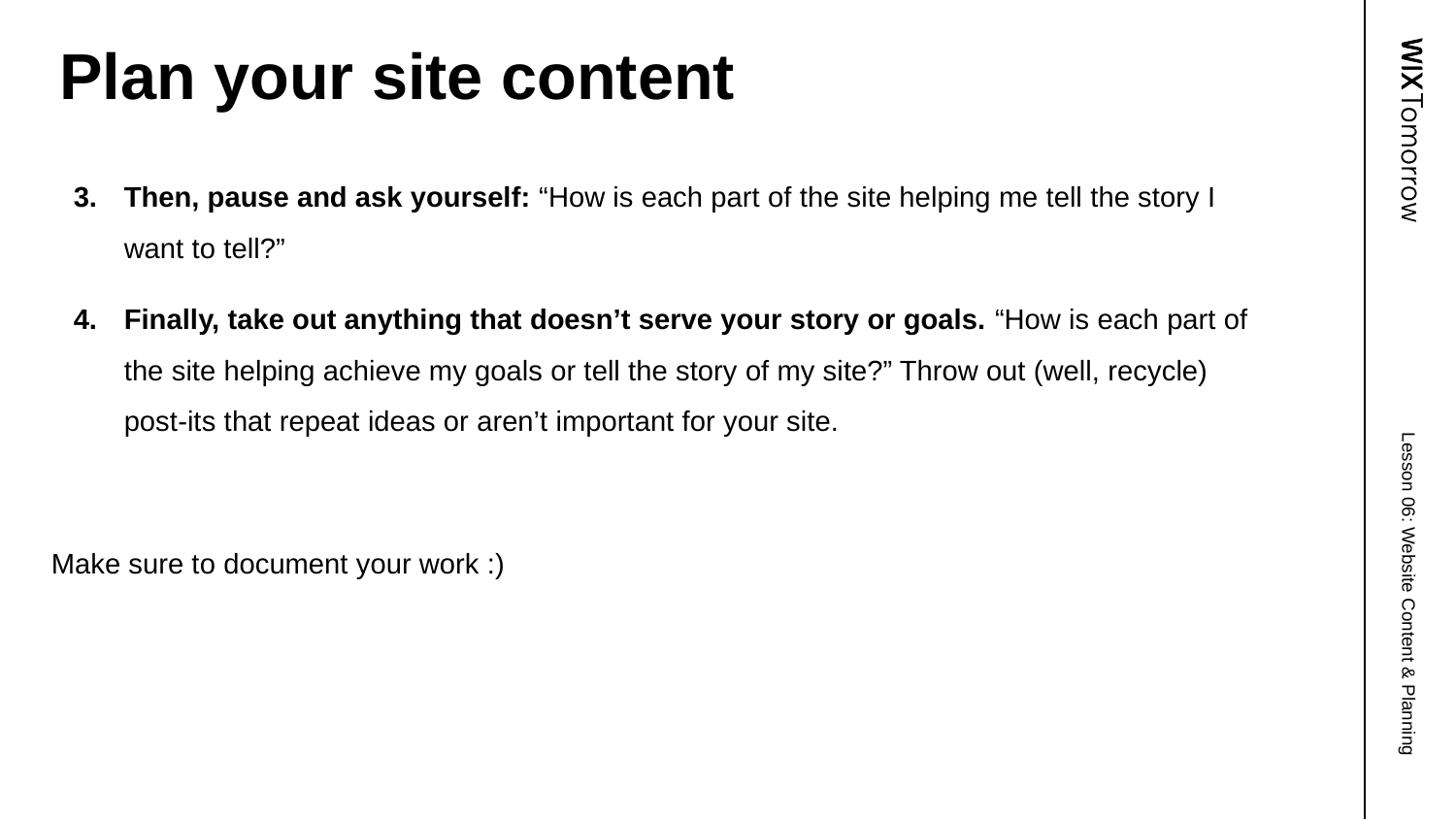

# Plan your site content
Then, pause and ask yourself: “How is each part of the site helping me tell the story I want to tell?”
Finally, take out anything that doesn’t serve your story or goals. “How is each part of the site helping achieve my goals or tell the story of my site?” Throw out (well, recycle) post-its that repeat ideas or aren’t important for your site.

Make sure to document your work :)